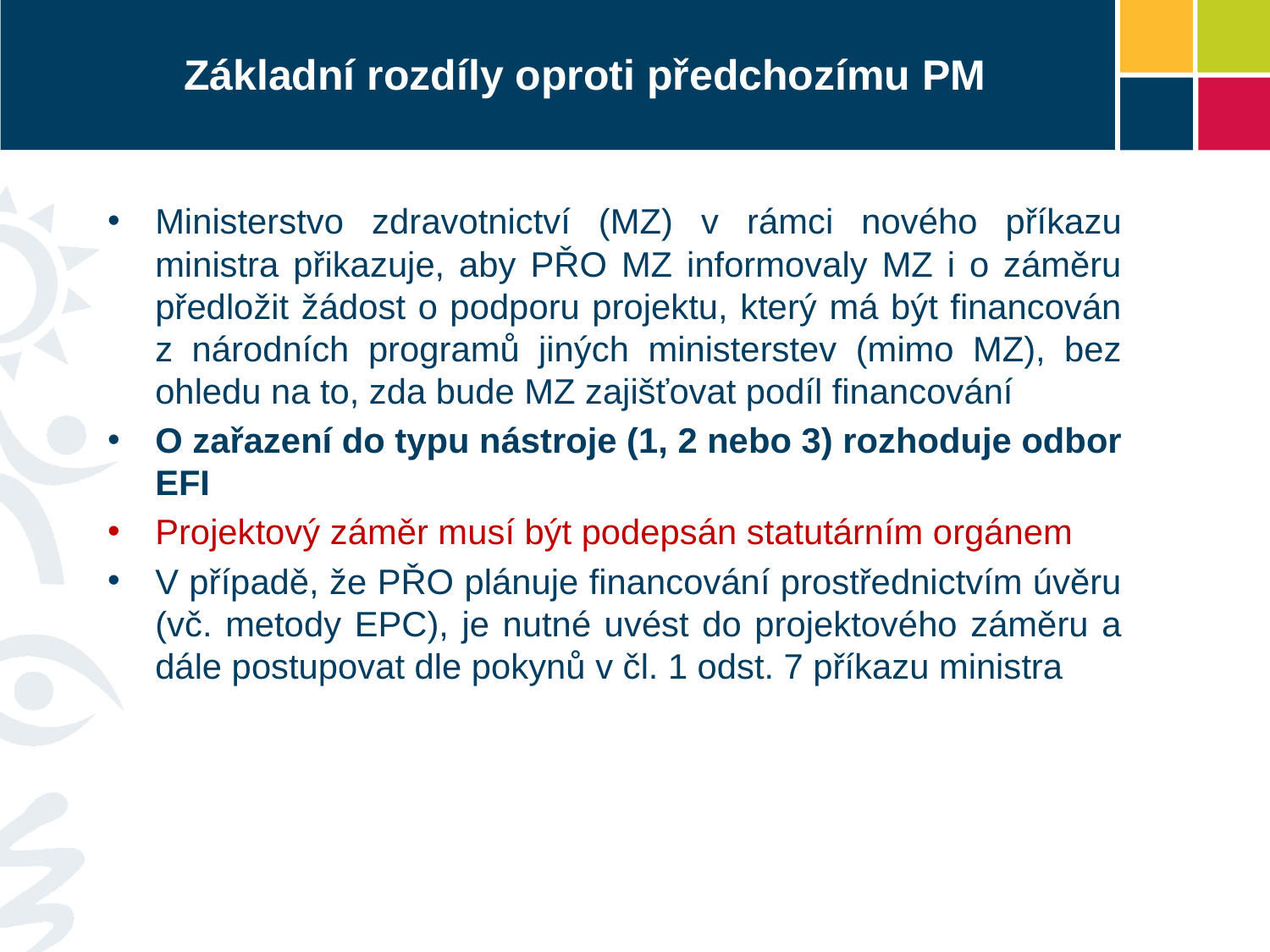

# Základní rozdíly oproti předchozímu PM

Ministerstvo zdravotnictví (MZ) v rámci nového příkazu ministra přikazuje, aby PŘO MZ informovaly MZ i o záměru předložit žádost o podporu projektu, který má být financován z národních programů jiných ministerstev (mimo MZ), bez ohledu na to, zda bude MZ zajišťovat podíl financování
O zařazení do typu nástroje (1, 2 nebo 3) rozhoduje odbor EFI
Projektový záměr musí být podepsán statutárním orgánem
V případě, že PŘO plánuje financování prostřednictvím úvěru (vč. metody EPC), je nutné uvést do projektového záměru a dále postupovat dle pokynů v čl. 1 odst. 7 příkazu ministra